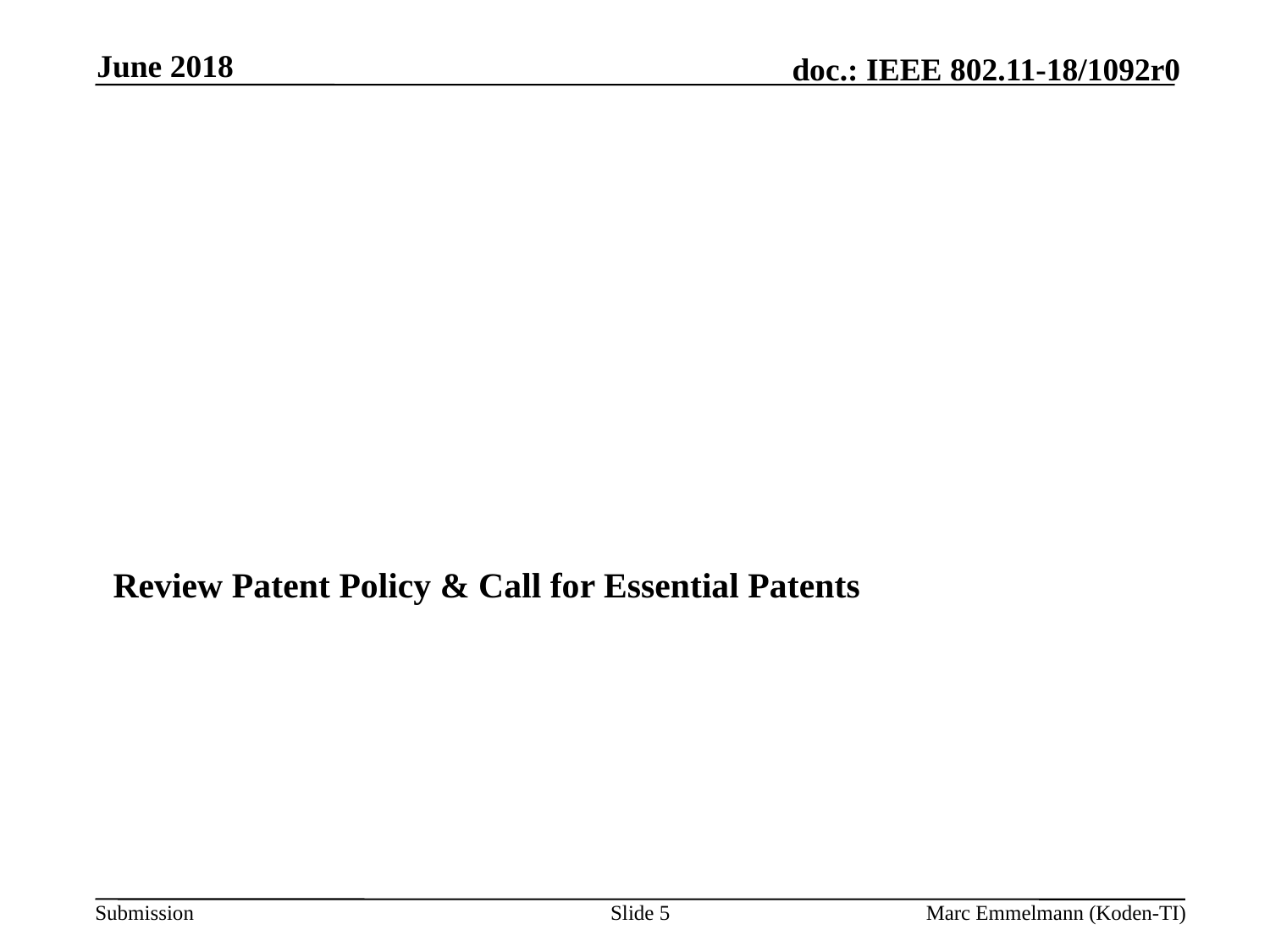

June 2018
Review Patent Policy & Call for Essential Patents
#
Slide 5
Marc Emmelmann (Koden-TI)